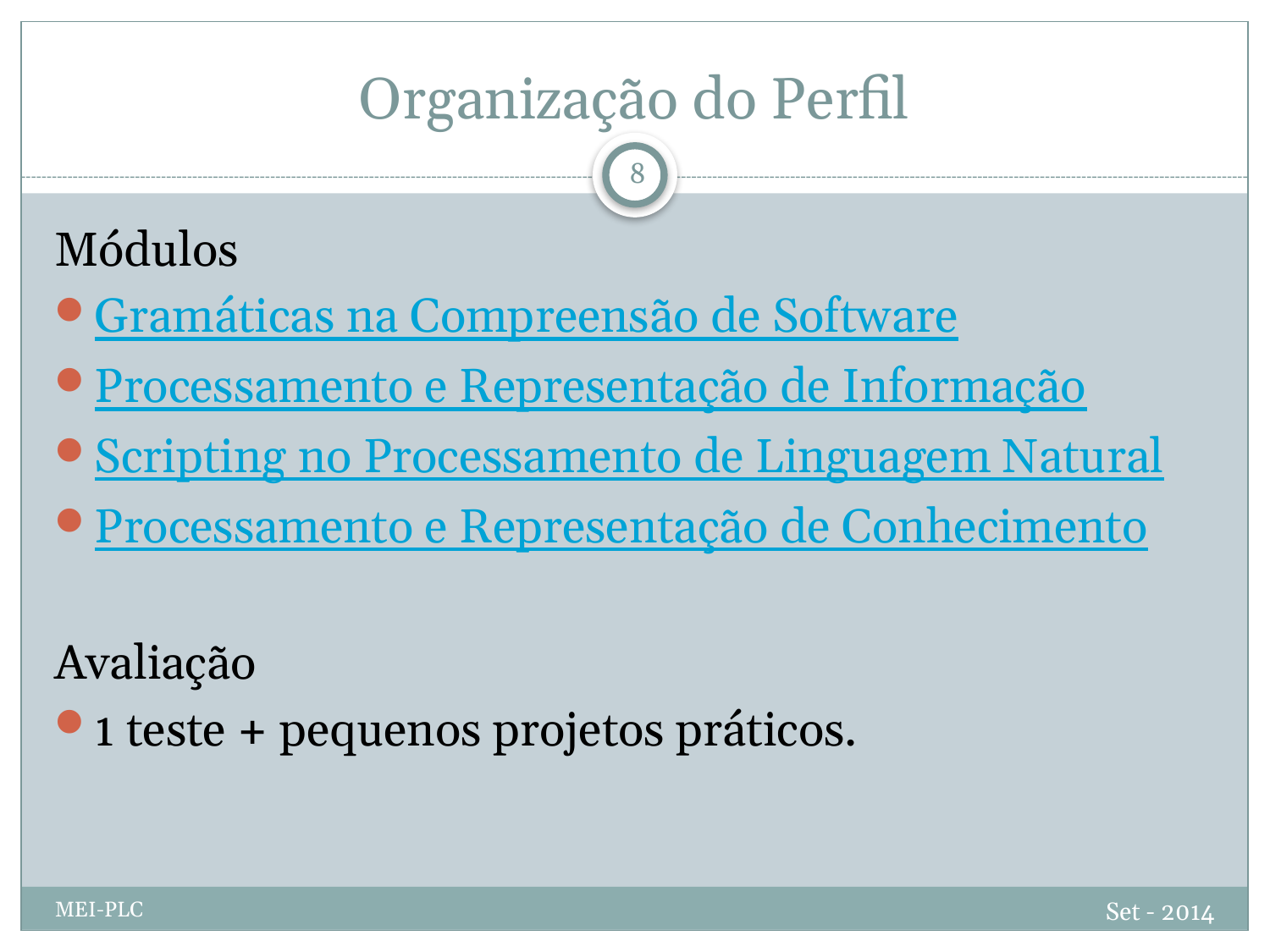

# Organização do Perfil
8
Módulos
Gramáticas na Compreensão de Software
Processamento e Representação de Informação
Scripting no Processamento de Linguagem Natural
Processamento e Representação de Conhecimento

Avaliação
1 teste + pequenos projetos práticos.
Set - 2014
MEI-PLC